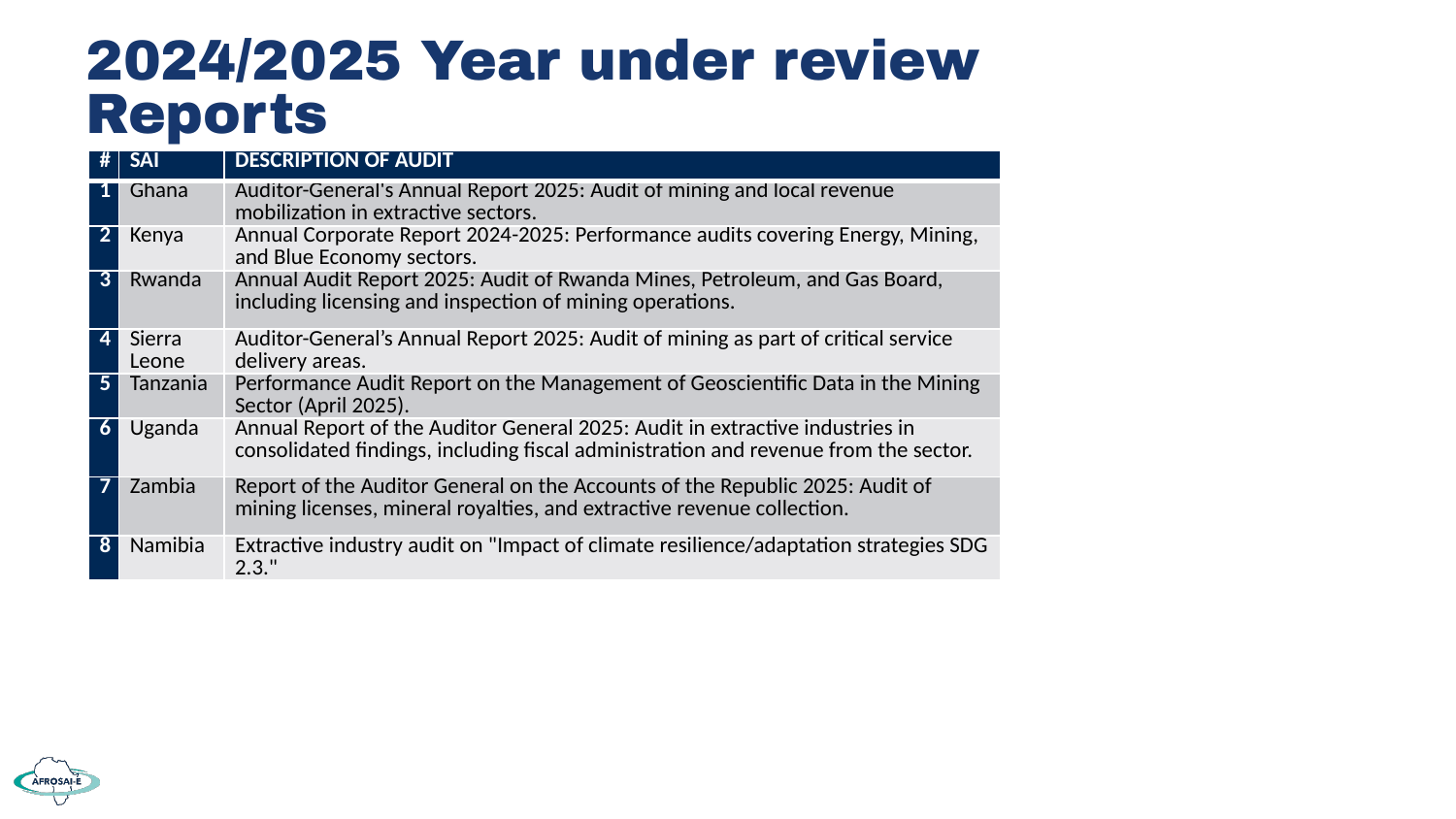

# 2024/2025 Year under review Reports
| # | SAI | DESCRIPTION OF AUDIT |
| --- | --- | --- |
| 1 | Ghana | Auditor-General's Annual Report 2025: Audit of mining and local revenue mobilization in extractive sectors. |
| 2 | Kenya | Annual Corporate Report 2024-2025: Performance audits covering Energy, Mining, and Blue Economy sectors. |
| 3 | Rwanda | Annual Audit Report 2025: Audit of Rwanda Mines, Petroleum, and Gas Board, including licensing and inspection of mining operations. |
| 4 | Sierra Leone | Auditor-General’s Annual Report 2025: Audit of mining as part of critical service delivery areas. |
| 5 | Tanzania | Performance Audit Report on the Management of Geoscientific Data in the Mining Sector (April 2025). |
| 6 | Uganda | Annual Report of the Auditor General 2025: Audit in extractive industries in consolidated findings, including fiscal administration and revenue from the sector. |
| 7 | Zambia | Report of the Auditor General on the Accounts of the Republic 2025: Audit of mining licenses, mineral royalties, and extractive revenue collection. |
| 8 | Namibia | Extractive industry audit on "Impact of climate resilience/adaptation strategies SDG 2.3." |